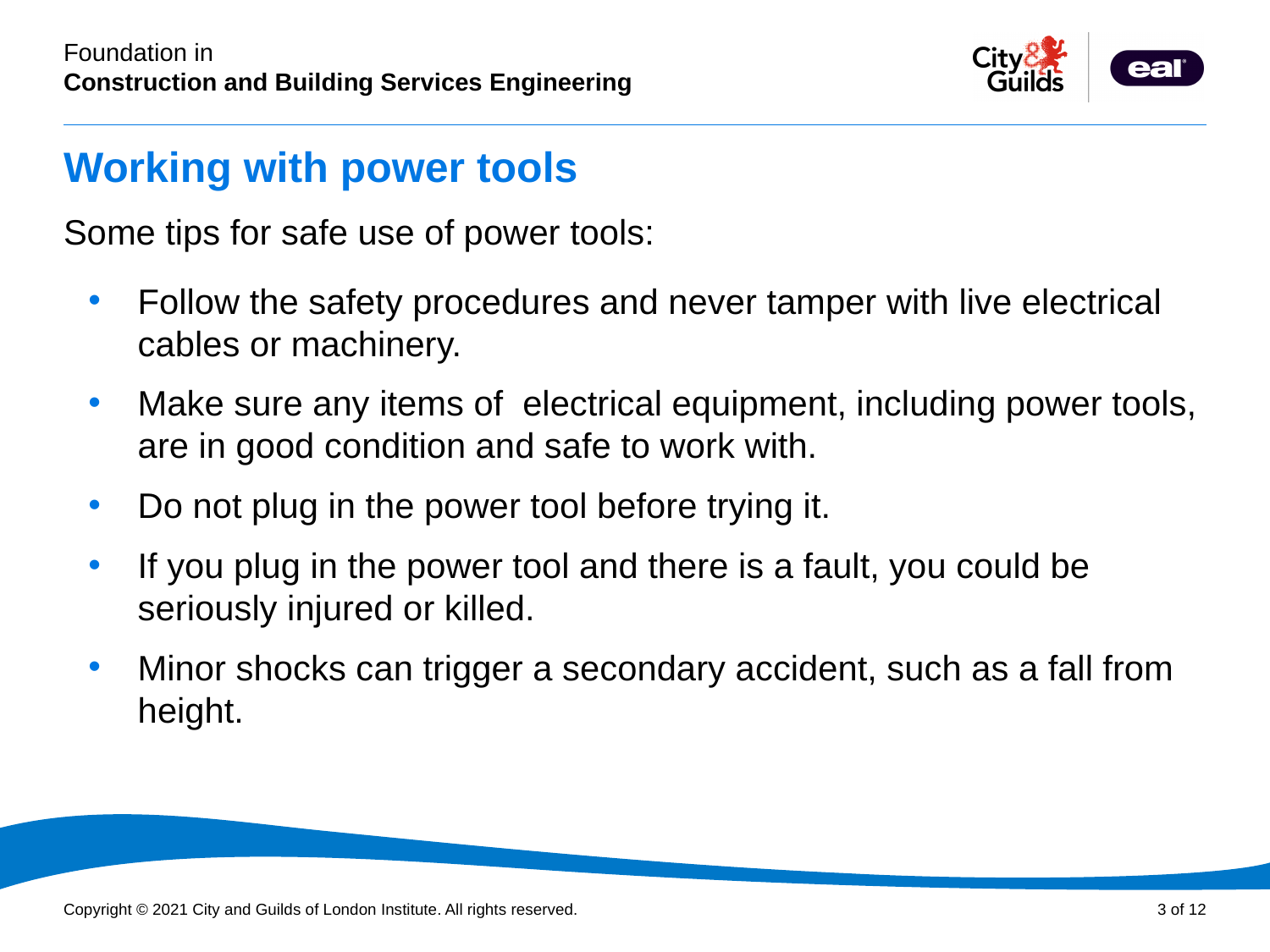

# Working with power tools
Some tips for safe use of power tools:
Follow the safety procedures and never tamper with live electrical cables or machinery.
Make sure any items of  electrical equipment, including power tools, are in good condition and safe to work with.
Do not plug in the power tool before trying it.
If you plug in the power tool and there is a fault, you could be seriously injured or killed.
Minor shocks can trigger a secondary accident, such as a fall from height.